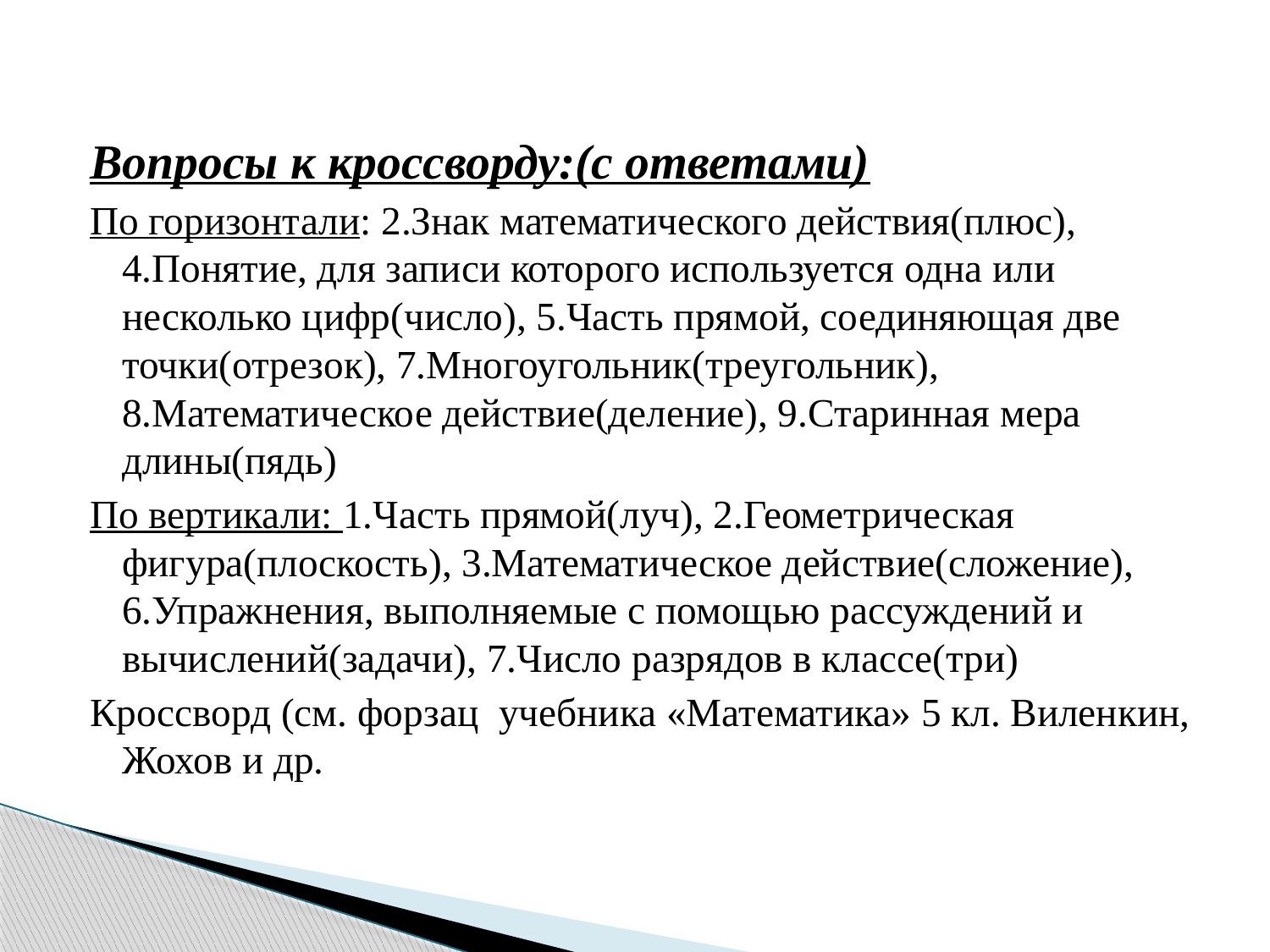

#

Вопросы к кроссворду:(с ответами)
По горизонтали: 2.Знак математического действия(плюс), 4.Понятие, для записи которого используется одна или несколько цифр(число), 5.Часть прямой, соединяющая две точки(отрезок), 7.Многоугольник(треугольник), 8.Математическое действие(деление), 9.Старинная мера длины(пядь)
По вертикали: 1.Часть прямой(луч), 2.Геометрическая фигура(плоскость), 3.Математическое действие(сложение), 6.Упражнения, выполняемые с помощью рассуждений и вычислений(задачи), 7.Число разрядов в классе(три)
Кроссворд (см. форзац  учебника «Математика» 5 кл. Виленкин, Жохов и др.